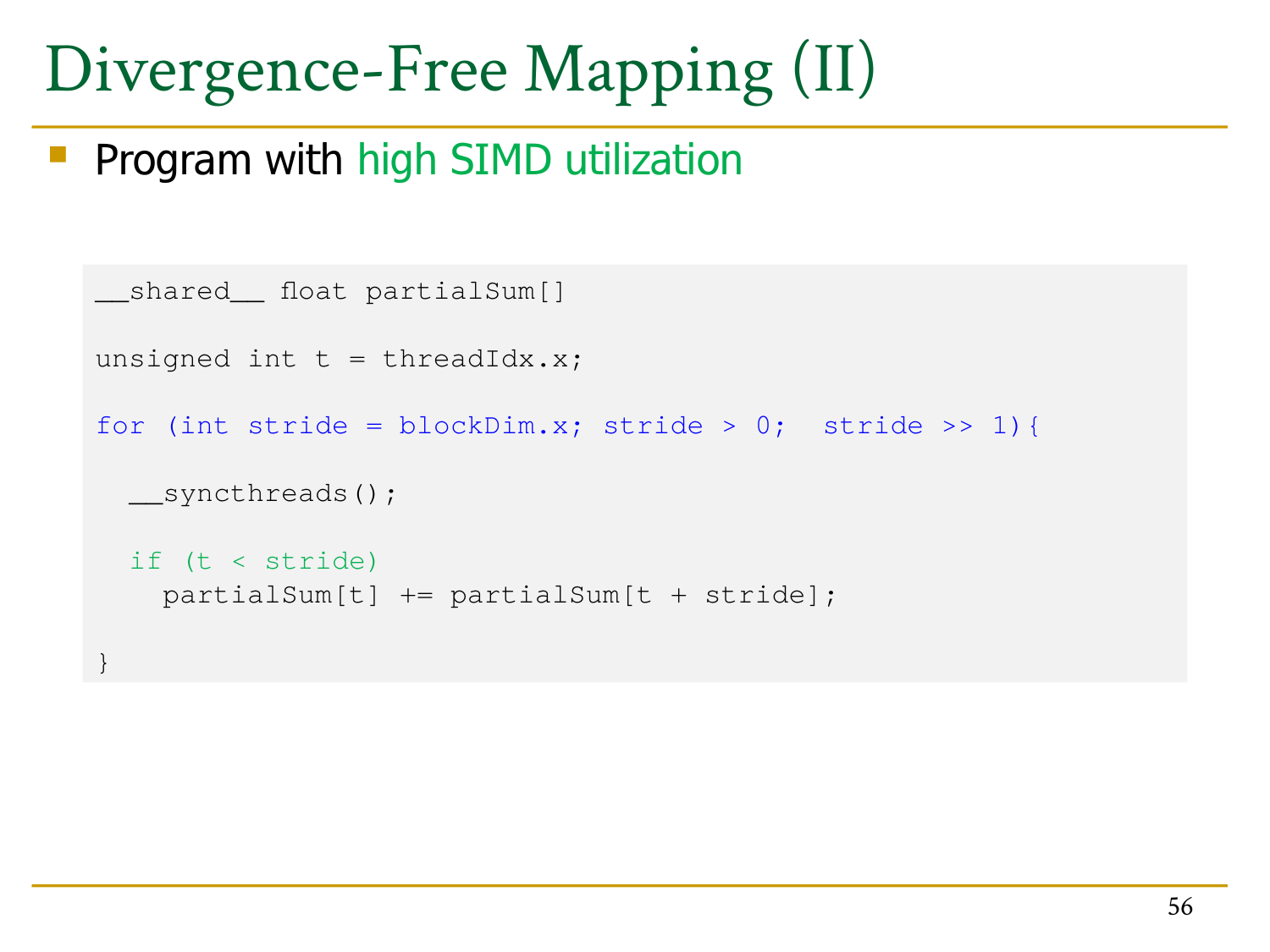

# Divergence-Free Mapping (II)
Program with high SIMD utilization
__shared__ float partialSum[]

unsigned int t = threadIdx.x;

for (int stride = blockDim.x; stride > 0;  stride >> 1){

  __syncthreads();

  if (t < stride)
    partialSum[t] += partialSum[t + stride];

}
56